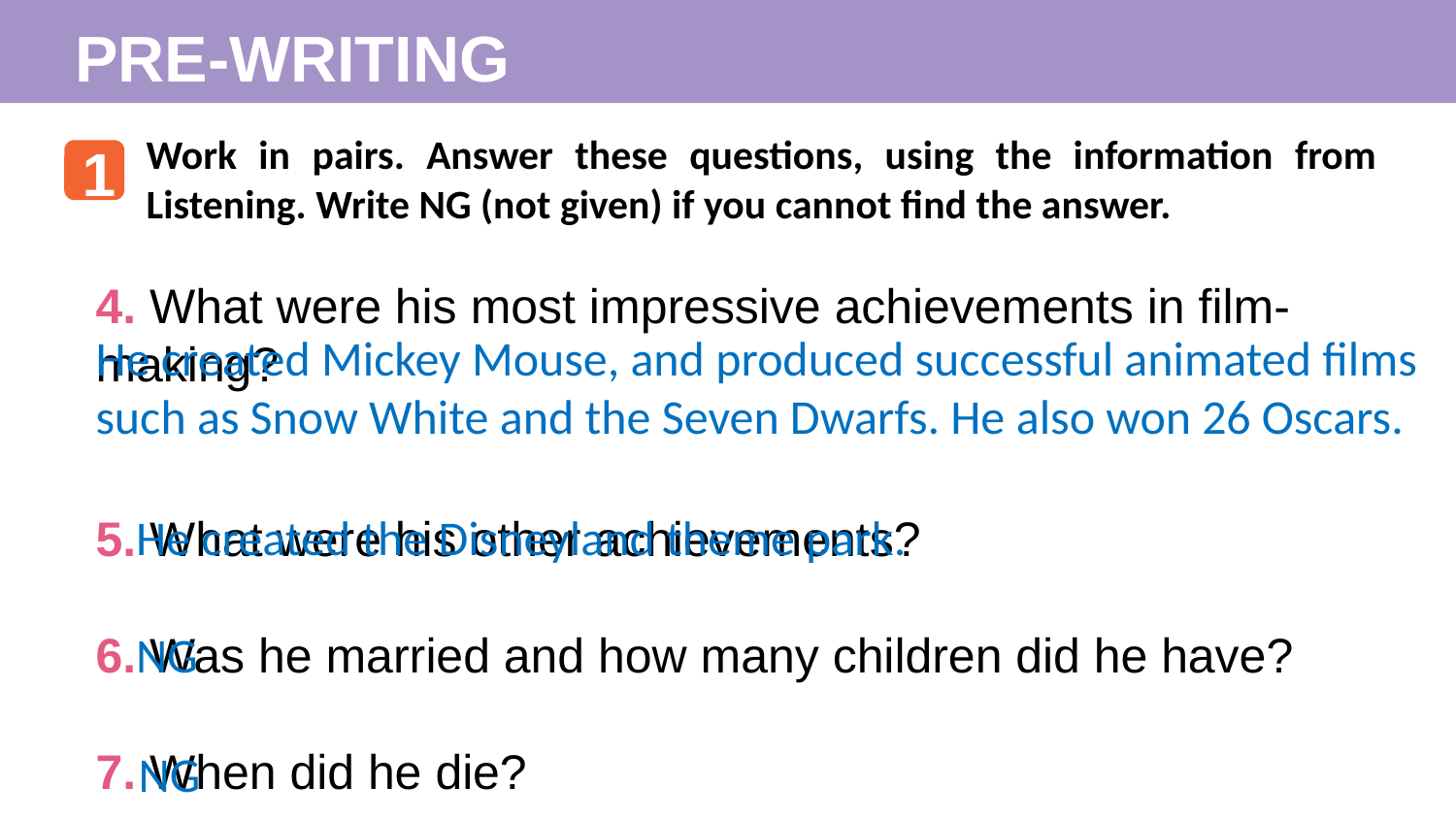

PRE-WRITING
Work in pairs. Answer these questions, using the information from Listening. Write NG (not given) if you cannot find the answer.
1

4. What were his most impressive achievements in film-making?

5. What were his other achievements?

6. Was he married and how many children did he have?

7. When did he die?
He created Mickey Mouse, and produced successful animated films such as Snow White and the Seven Dwarfs. He also won 26 Oscars.
He created the Disneyland theme park.
NG
NG